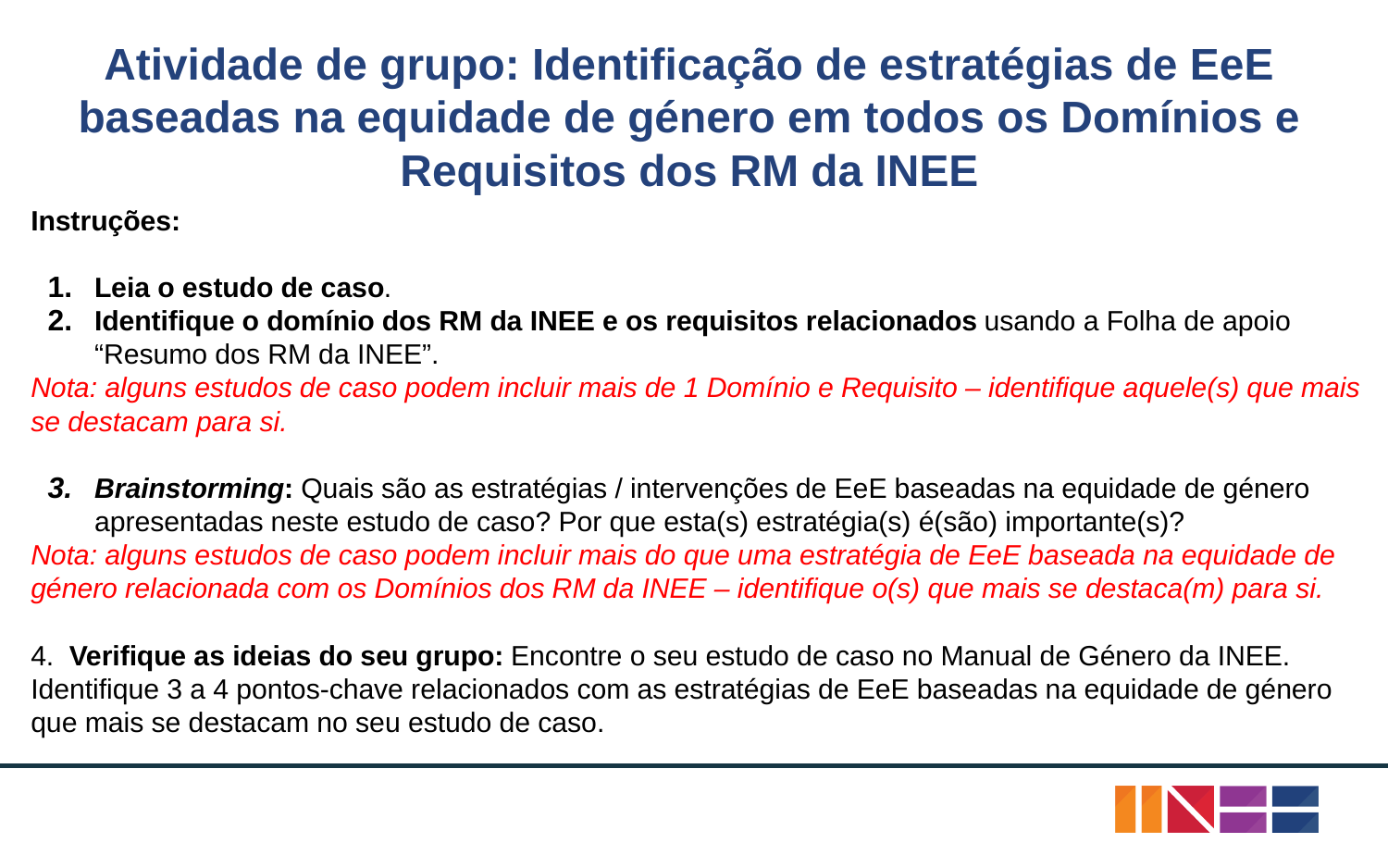

# Atividade de grupo: Identificação de estratégias de EeE baseadas na equidade de género em todos os Domínios e Requisitos dos RM da INEE
Instruções:

Leia o estudo de caso.
Identifique o domínio dos RM da INEE e os requisitos relacionados usando a Folha de apoio “Resumo dos RM da INEE”.
Nota: alguns estudos de caso podem incluir mais de 1 Domínio e Requisito – identifique aquele(s) que mais se destacam para si.

Brainstorming: Quais são as estratégias / intervenções de EeE baseadas na equidade de género apresentadas neste estudo de caso? Por que esta(s) estratégia(s) é(são) importante(s)?
Nota: alguns estudos de caso podem incluir mais do que uma estratégia de EeE baseada na equidade de género relacionada com os Domínios dos RM da INEE – identifique o(s) que mais se destaca(m) para si.

4.  Verifique as ideias do seu grupo: Encontre o seu estudo de caso no Manual de Género da INEE.  Identifique 3 a 4 pontos-chave relacionados com as estratégias de EeE baseadas na equidade de género que mais se destacam no seu estudo de caso.